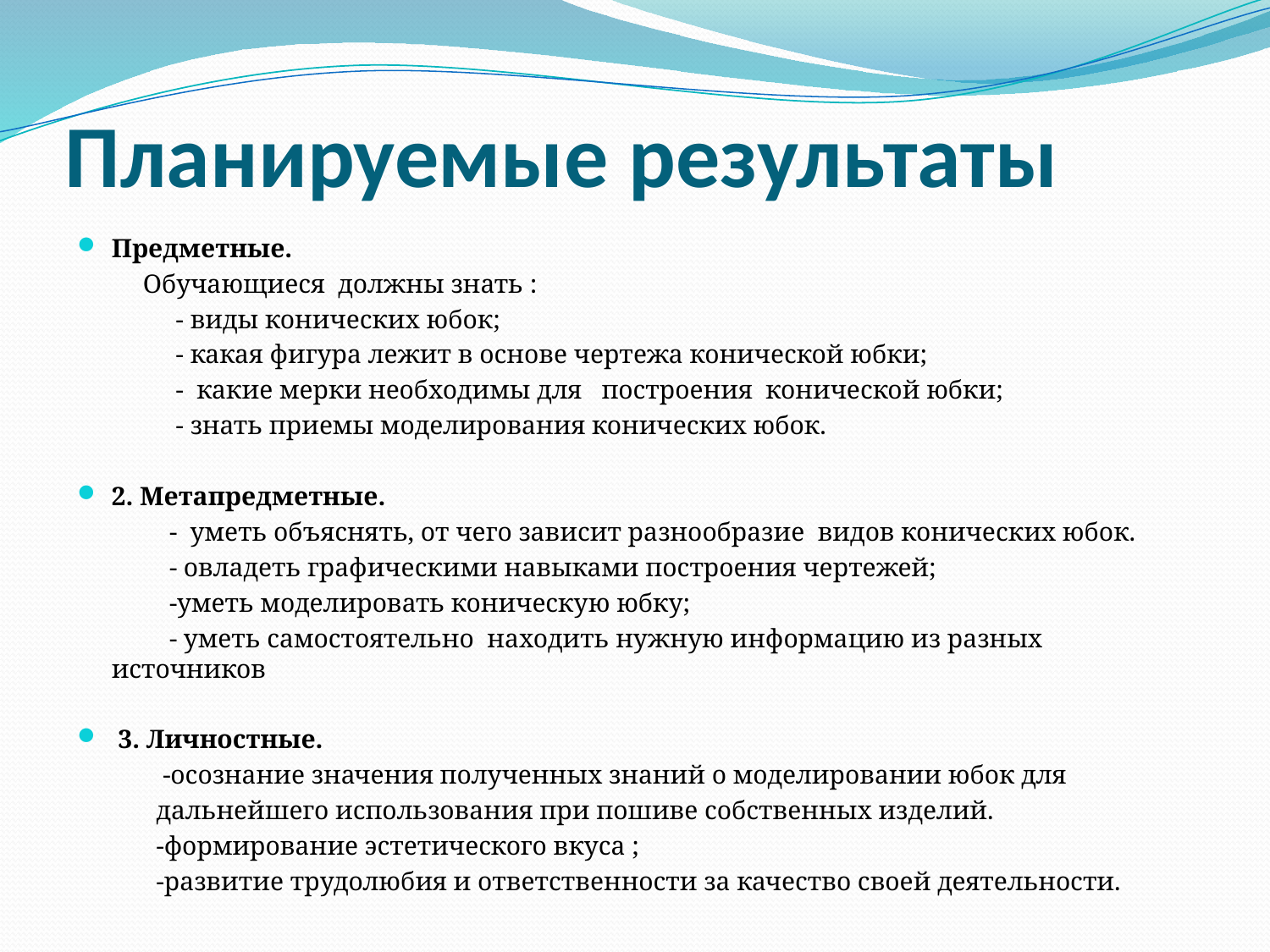

# Планируемые результаты
Предметные.
          Обучающиеся  должны знать :
               - виды конических юбок;
               - какая фигура лежит в основе чертежа конической юбки;
               -  какие мерки необходимы для   построения  конической юбки;
               - знать приемы моделирования конических юбок.

2. Метапредметные.
              -  уметь объяснять, от чего зависит разнообразие  видов конических юбок.
              - овладеть графическими навыками построения чертежей;
              -уметь моделировать коническую юбку;
              - уметь самостоятельно  находить нужную информацию из разных источников

 3. Личностные.
             -осознание значения полученных знаний о моделировании юбок для
            дальнейшего использования при пошиве собственных изделий.
            -формирование эстетического вкуса ;
            -развитие трудолюбия и ответственности за качество своей деятельности.